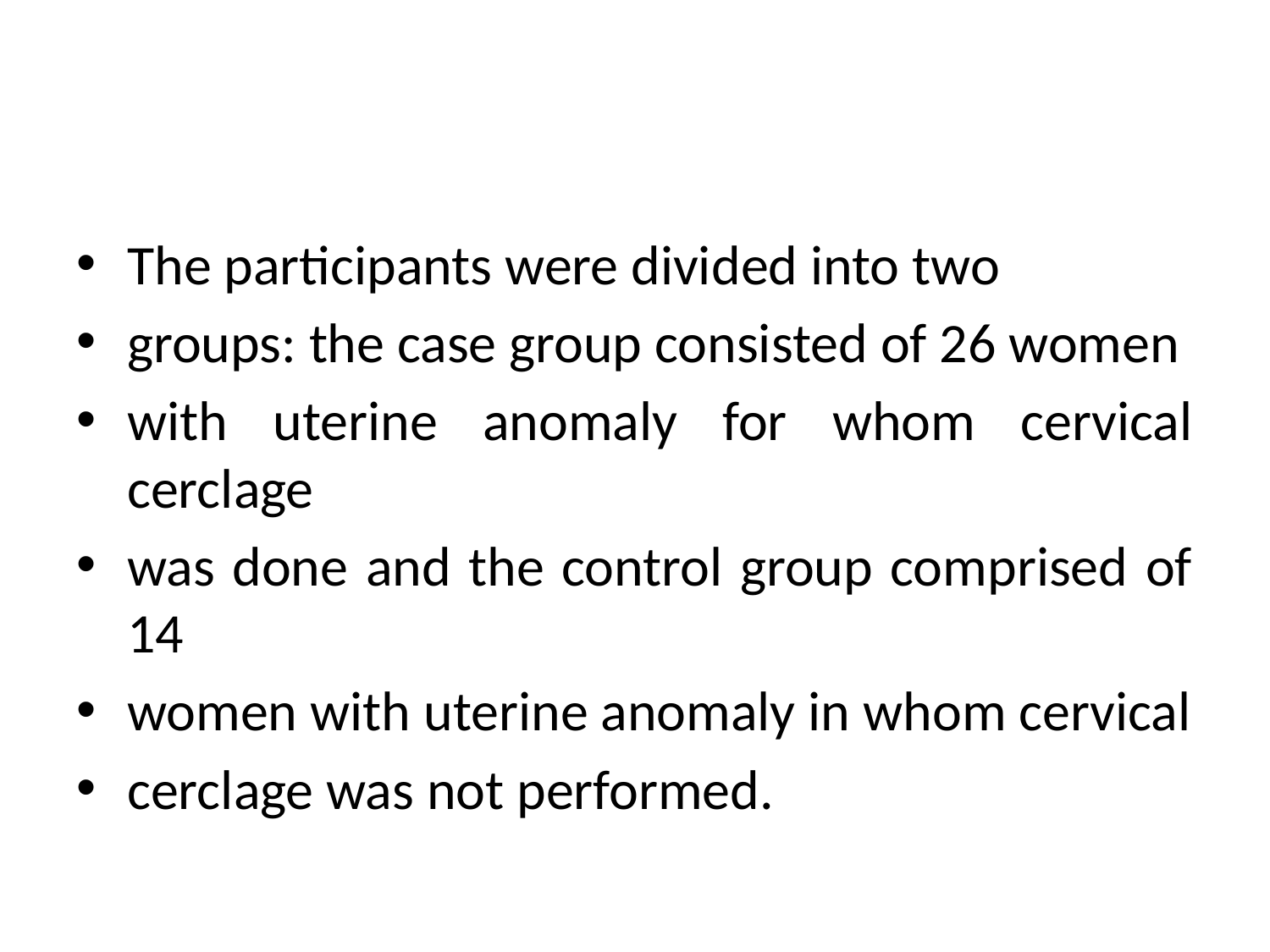

#
The participants were divided into two
groups: the case group consisted of 26 women
with uterine anomaly for whom cervical cerclage
was done and the control group comprised of 14
women with uterine anomaly in whom cervical
cerclage was not performed.